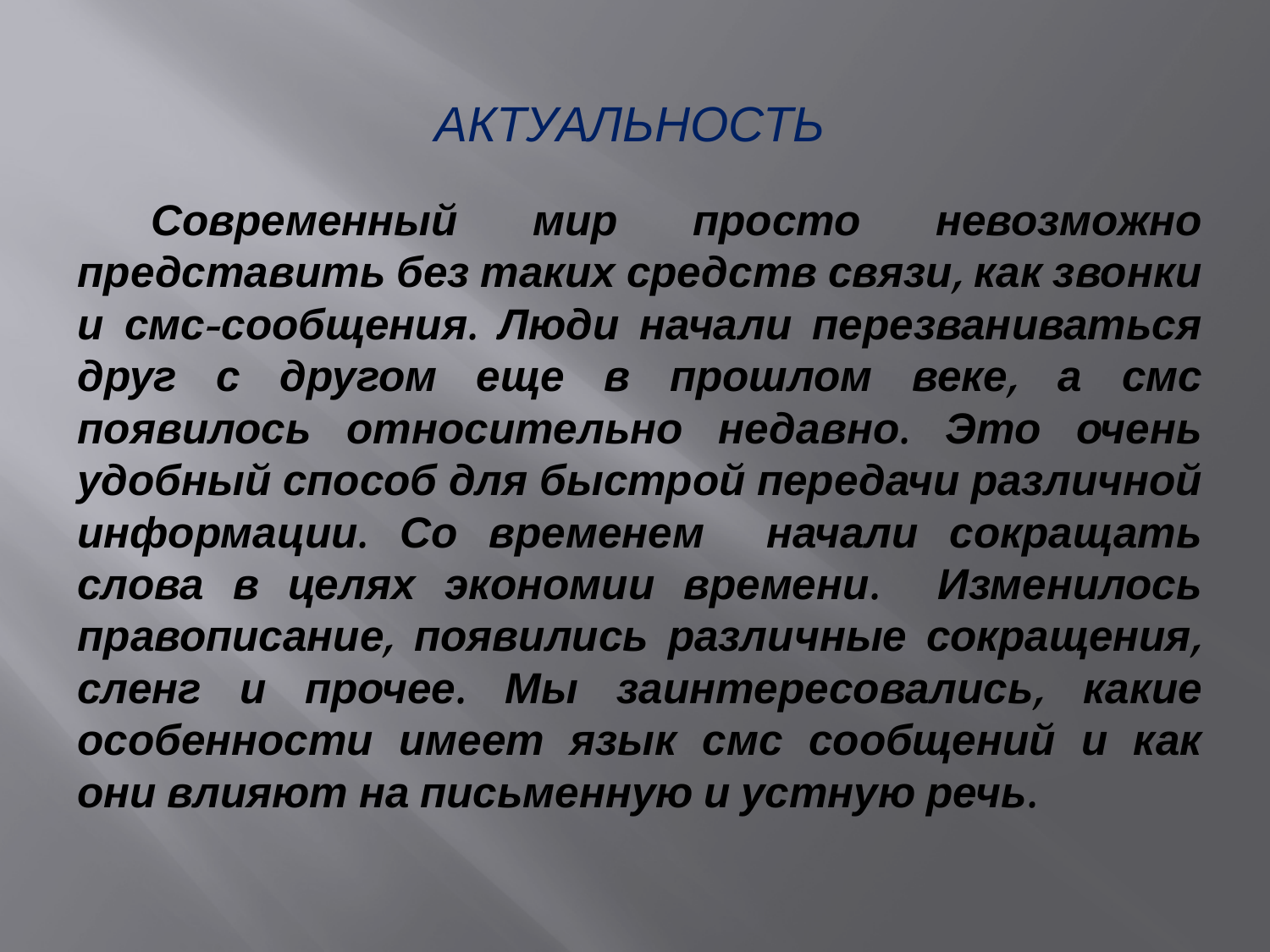

# Актуальность
 Современный мир просто невозможно представить без таких средств связи, как звонки и смс-сообщения. Люди начали перезваниваться друг с другом еще в прошлом веке, а смс появилось относительно недавно. Это очень удобный способ для быстрой передачи различной информации. Со временем  начали сокращать слова в целях экономии времени.  Изменилось правописание, появились различные сокращения, сленг и прочее. Мы заинтересовались, какие особенности имеет язык смс сообщений и как они влияют на письменную и устную речь.